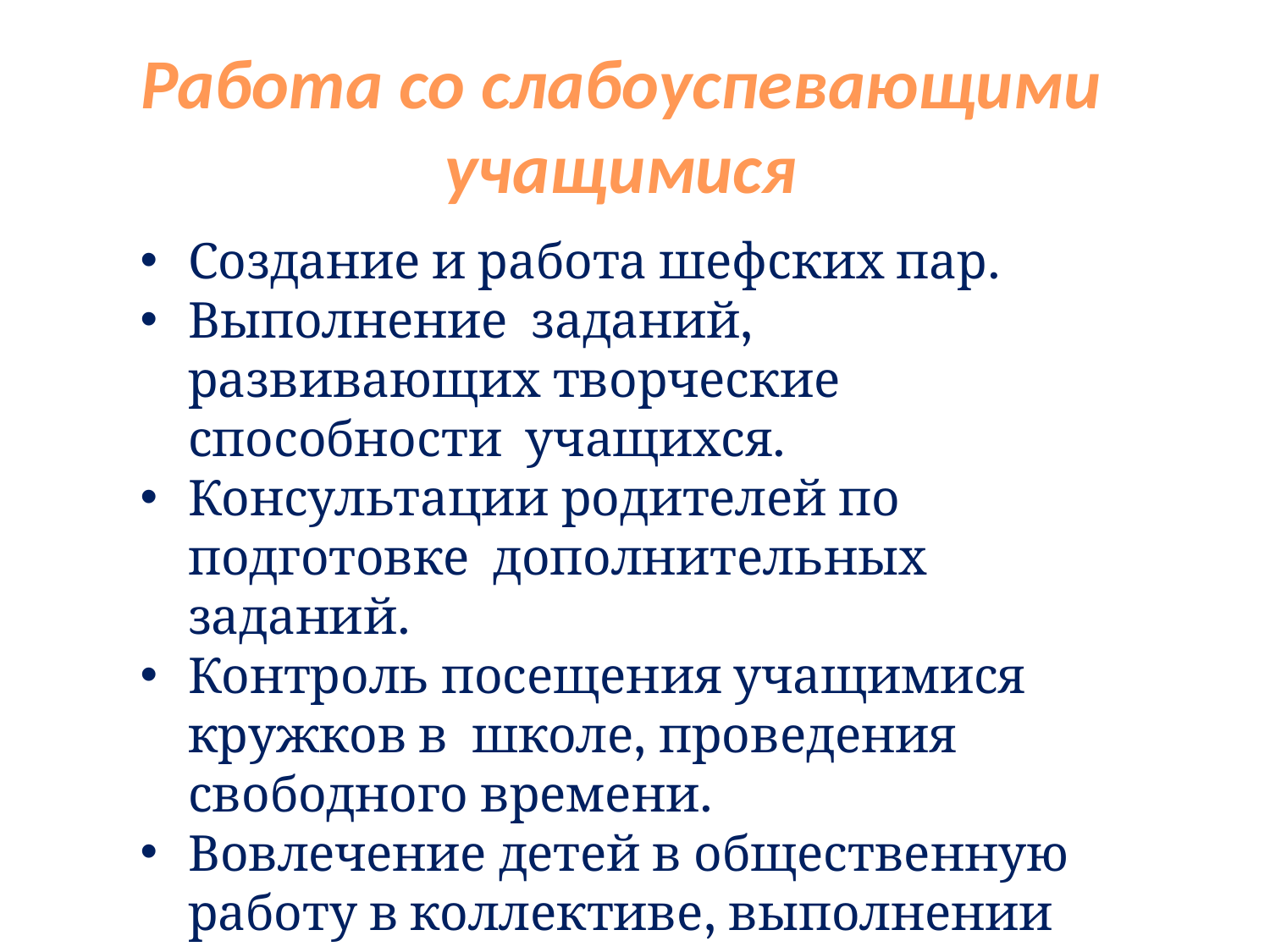

# Работа со слабоуспевающими учащимися

Создание и работа шефских пар.
Выполнение  заданий, развивающих творческие способности  учащихся.
Консультации родителей по подготовке  дополнительных заданий.
Контроль посещения учащимися кружков в  школе, проведения свободного времени.
Вовлечение детей в общественную работу в коллективе, выполнении ими поручений.